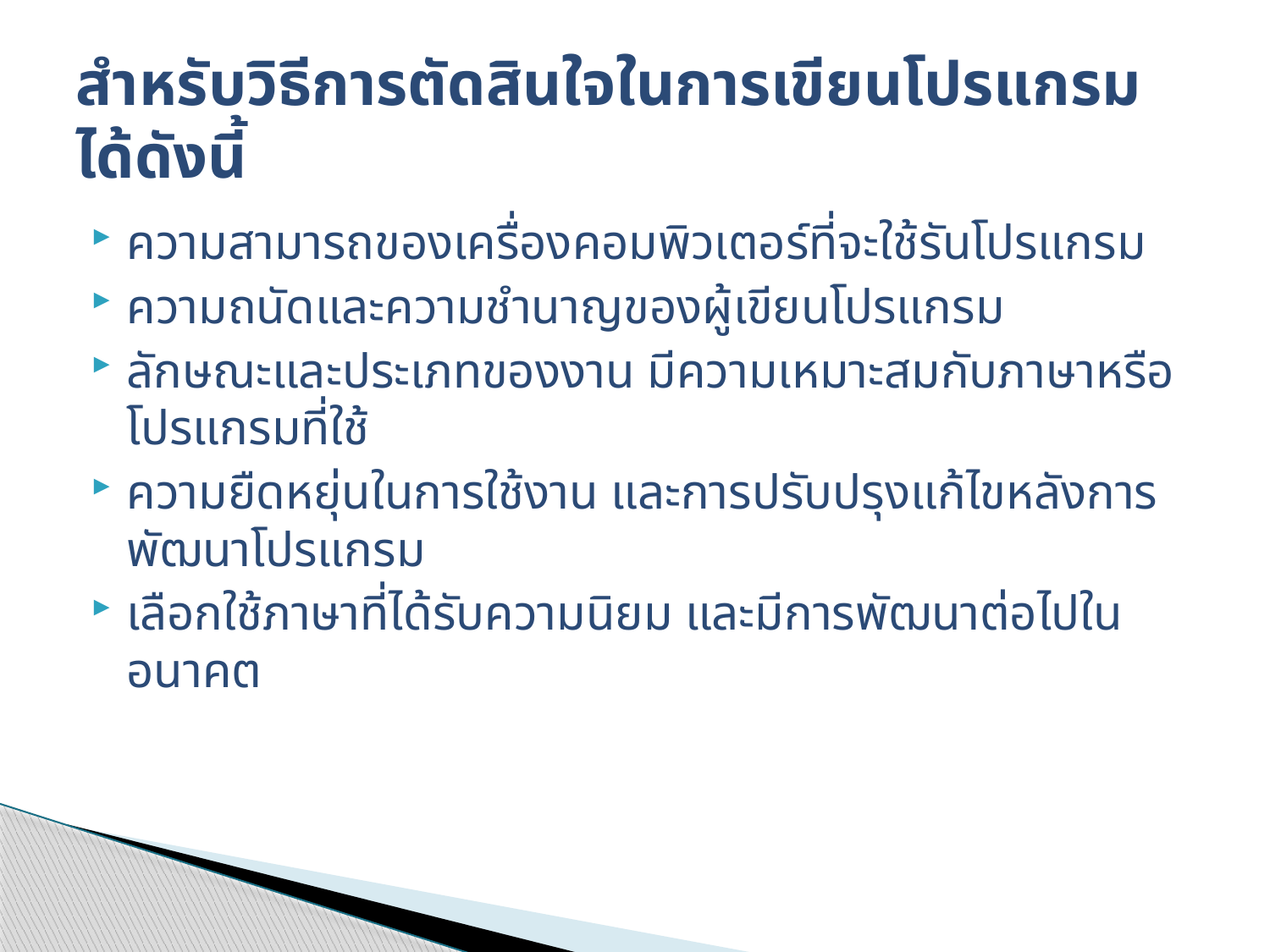

# สำหรับวิธีการตัดสินใจในการเขียนโปรแกรมได้ดังนี้
ความสามารถของเครื่องคอมพิวเตอร์ที่จะใช้รันโปรแกรม
ความถนัดและความชำนาญของผู้เขียนโปรแกรม
ลักษณะและประเภทของงาน มีความเหมาะสมกับภาษาหรือโปรแกรมที่ใช้
ความยืดหยุ่นในการใช้งาน และการปรับปรุงแก้ไขหลังการพัฒนาโปรแกรม
เลือกใช้ภาษาที่ได้รับความนิยม และมีการพัฒนาต่อไปในอนาคต